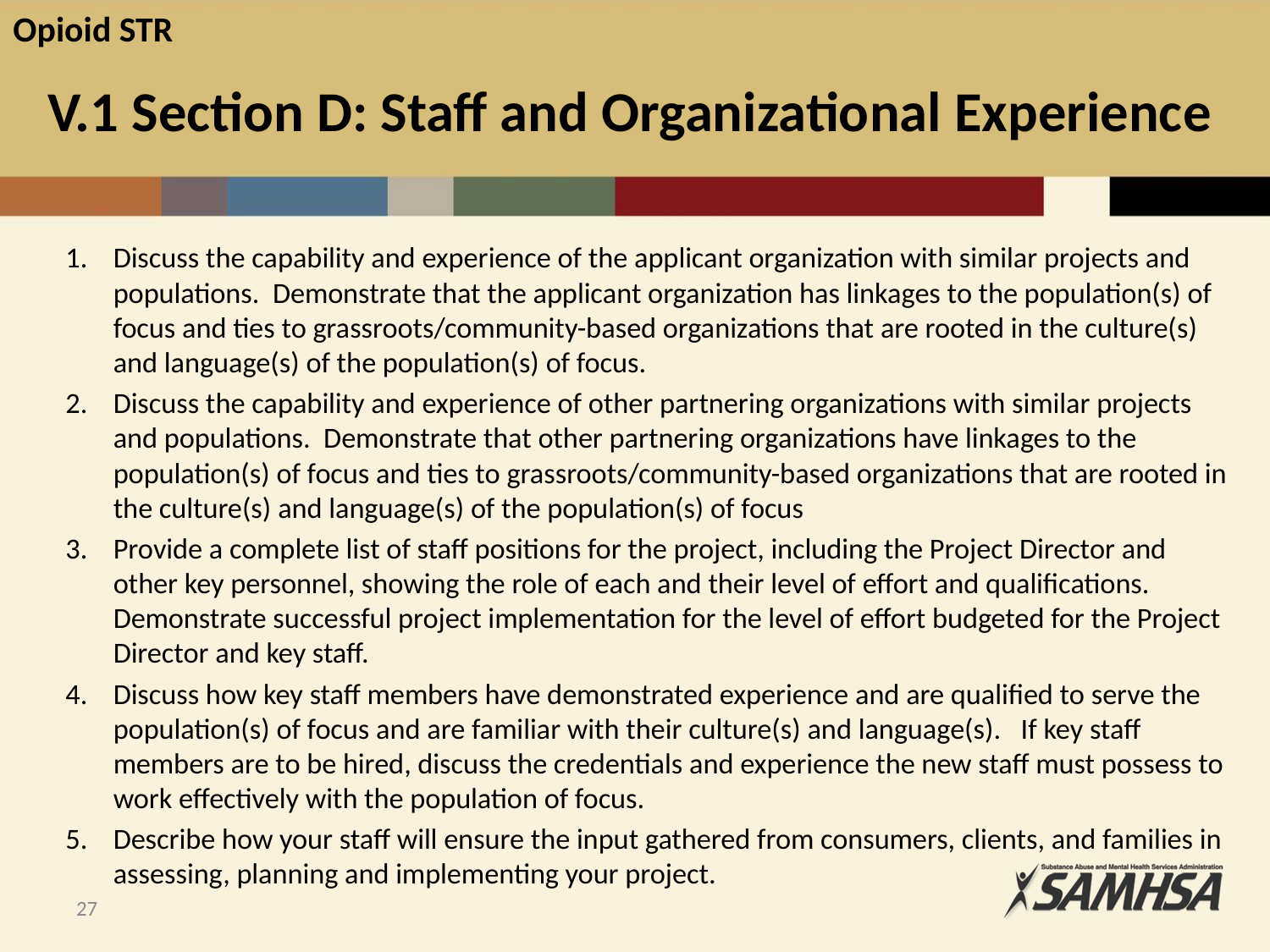

# V.1 Section D: Staff and Organizational Experience
Discuss the capability and experience of the applicant organization with similar projects and populations.  Demonstrate that the applicant organization has linkages to the population(s) of focus and ties to grassroots/community-based organizations that are rooted in the culture(s) and language(s) of the population(s) of focus.
Discuss the capability and experience of other partnering organizations with similar projects and populations.  Demonstrate that other partnering organizations have linkages to the population(s) of focus and ties to grassroots/community-based organizations that are rooted in the culture(s) and language(s) of the population(s) of focus
Provide a complete list of staff positions for the project, including the Project Director and other key personnel, showing the role of each and their level of effort and qualifications.  Demonstrate successful project implementation for the level of effort budgeted for the Project Director and key staff.
Discuss how key staff members have demonstrated experience and are qualified to serve the population(s) of focus and are familiar with their culture(s) and language(s).   If key staff members are to be hired, discuss the credentials and experience the new staff must possess to work effectively with the population of focus.
Describe how your staff will ensure the input gathered from consumers, clients, and families in assessing, planning and implementing your project.
27